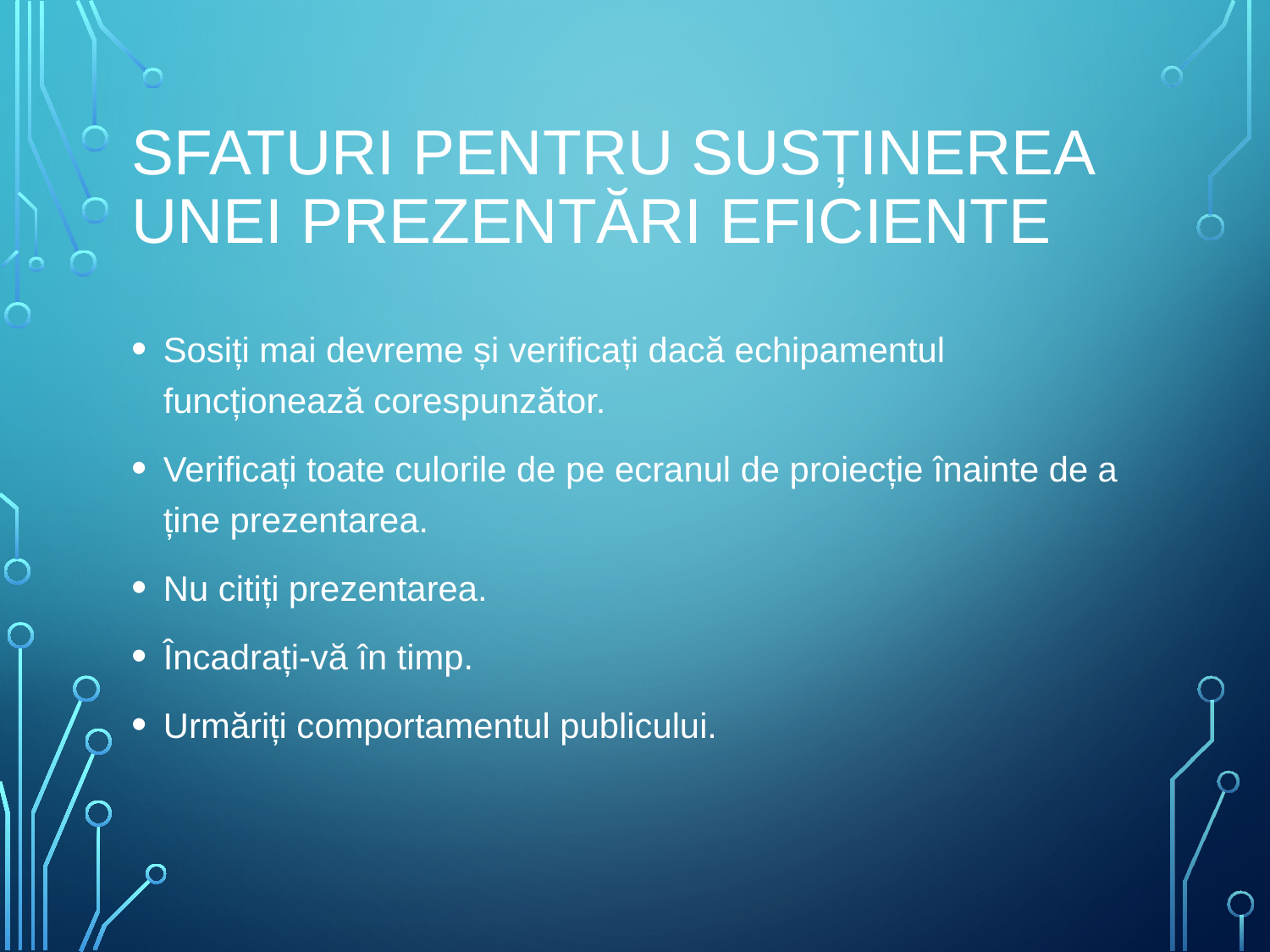

# Sfaturi pentru susținerea unei prezentări eficiente
Sosiți mai devreme și verificați dacă echipamentul funcționează corespunzător.
Verificați toate culorile de pe ecranul de proiecție înainte de a ține prezentarea.
Nu citiți prezentarea.
Încadrați-vă în timp.
Urmăriți comportamentul publicului.